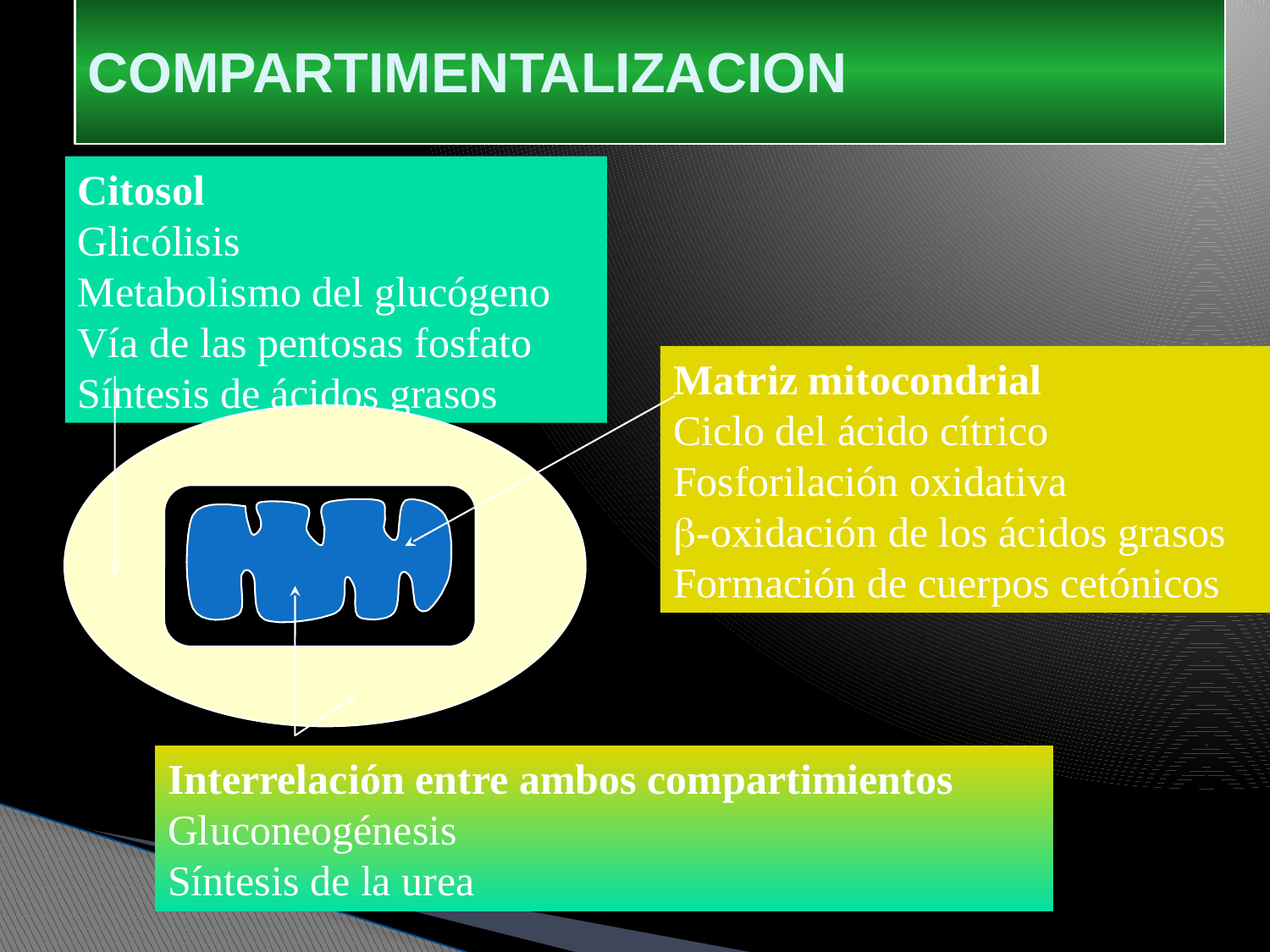

# COMPARTIMENTALIZACION
Citosol
Glicólisis
Metabolismo del glucógeno
Vía de las pentosas fosfato
Síntesis de ácidos grasos
Matriz mitocondrial
Ciclo del ácido cítrico
Fosforilación oxidativa
β-oxidación de los ácidos grasos
Formación de cuerpos cetónicos

Interrelación entre ambos compartimientos
Gluconeogénesis
Síntesis de la urea